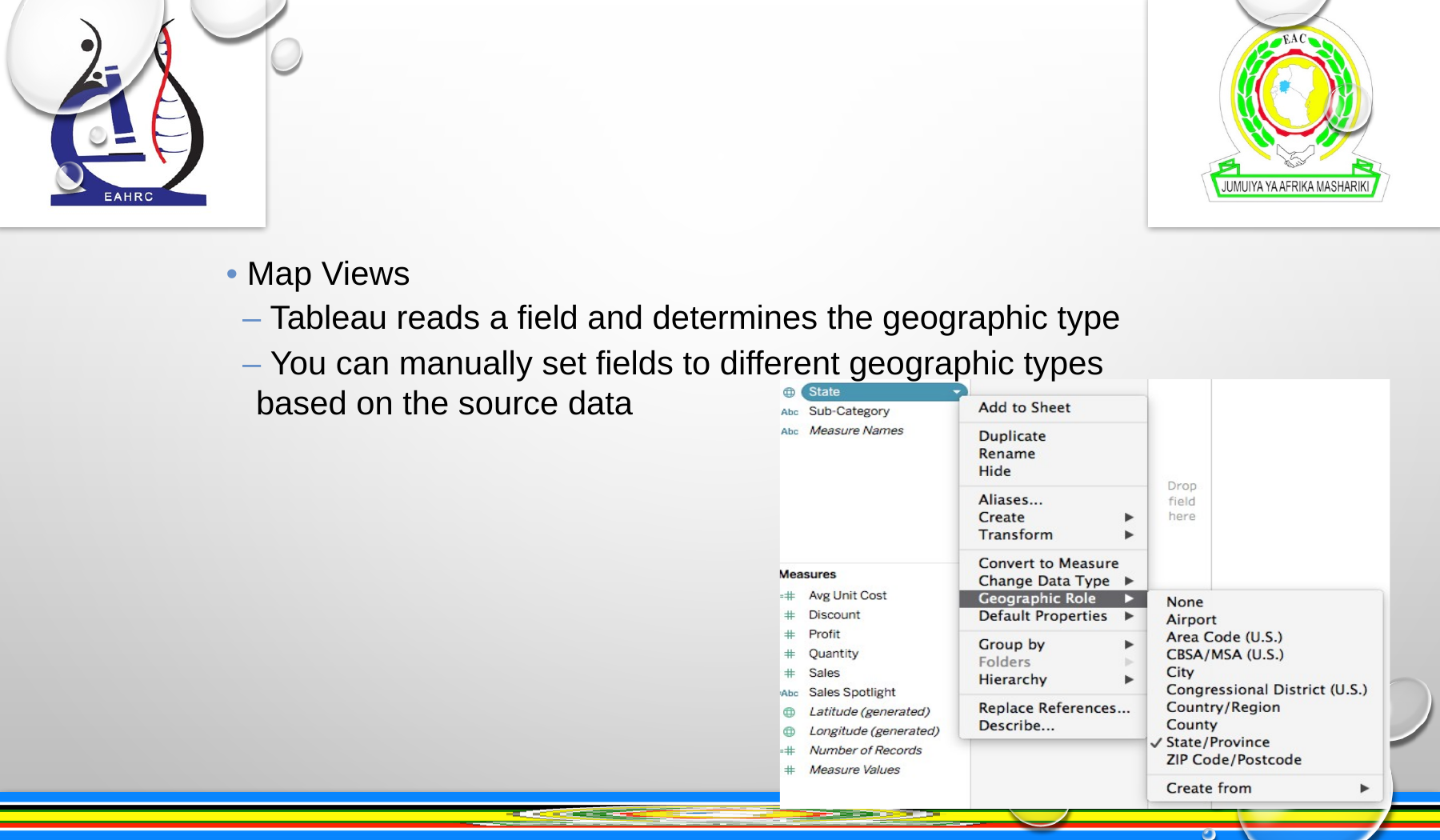

WORKING WITH MAPS

• Map Views
– Tableau reads a field and determines the geographic type
– You can manually set fields to different geographic types based on the source data